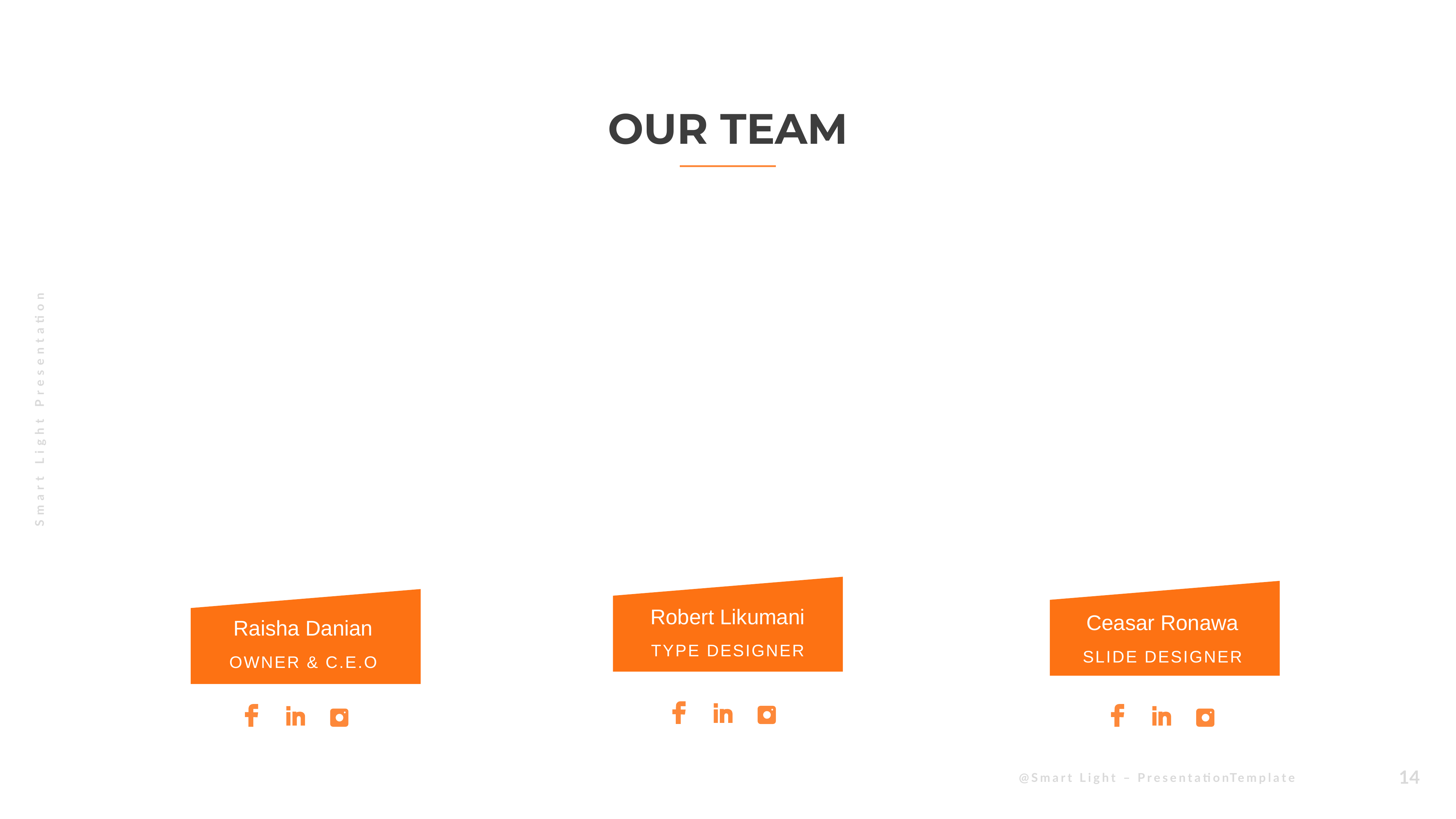

OUR TEAM

Robert Likumani
Ceasar Ronawa
Raisha Danian
TYPE DESIGNER
SLIDE DESIGNER
OWNER & C.E.O

Credit : Image by vhv.rs
Image By seekpng.com
Credit : Image by vhv.rs